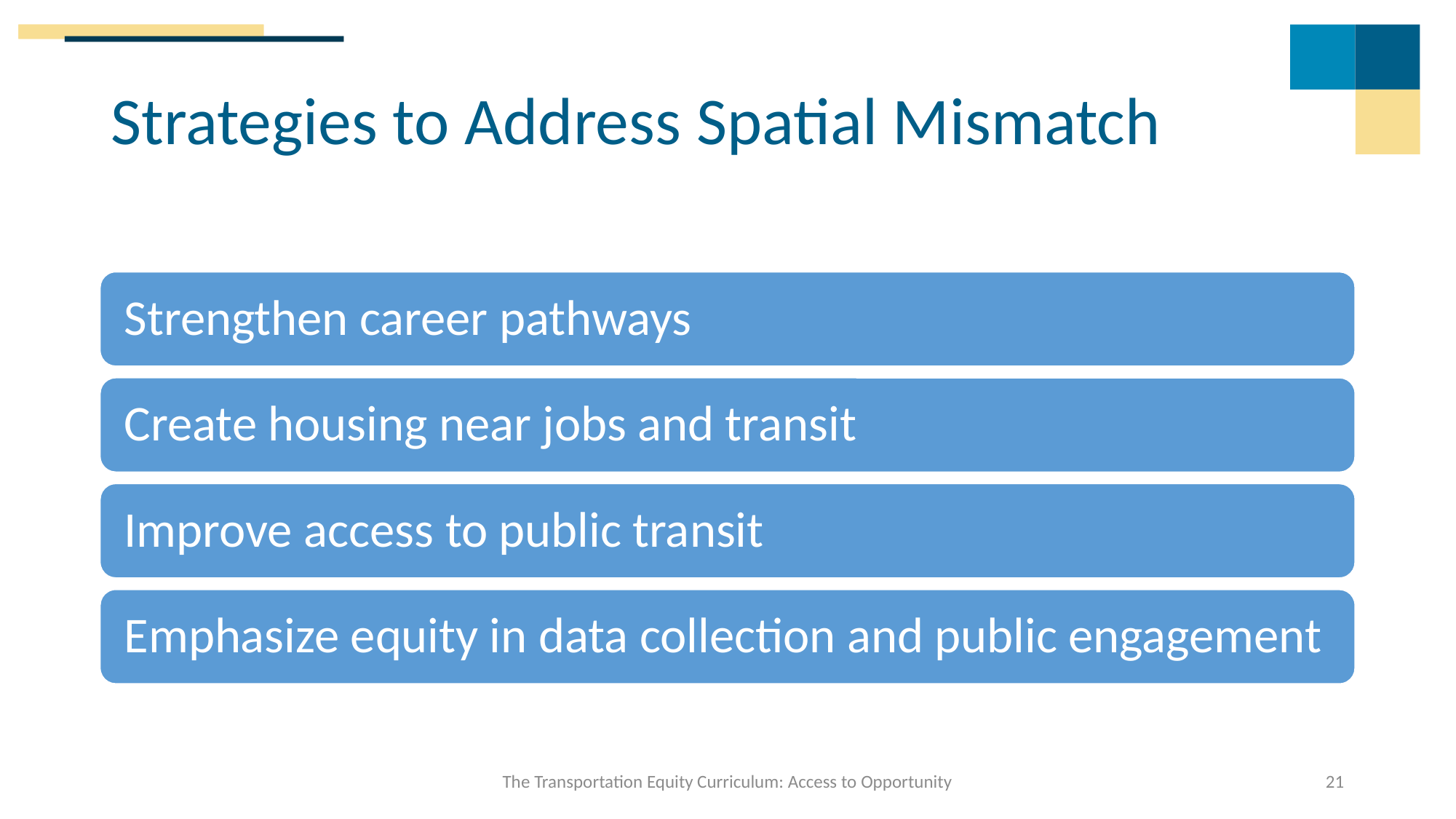

# Strategies to Address Spatial Mismatch
Strengthen career pathways
Create housing near jobs and transit
Improve access to public transit
Emphasize equity in data collection and public engagement
The Transportation Equity Curriculum: Access to Opportunity
21